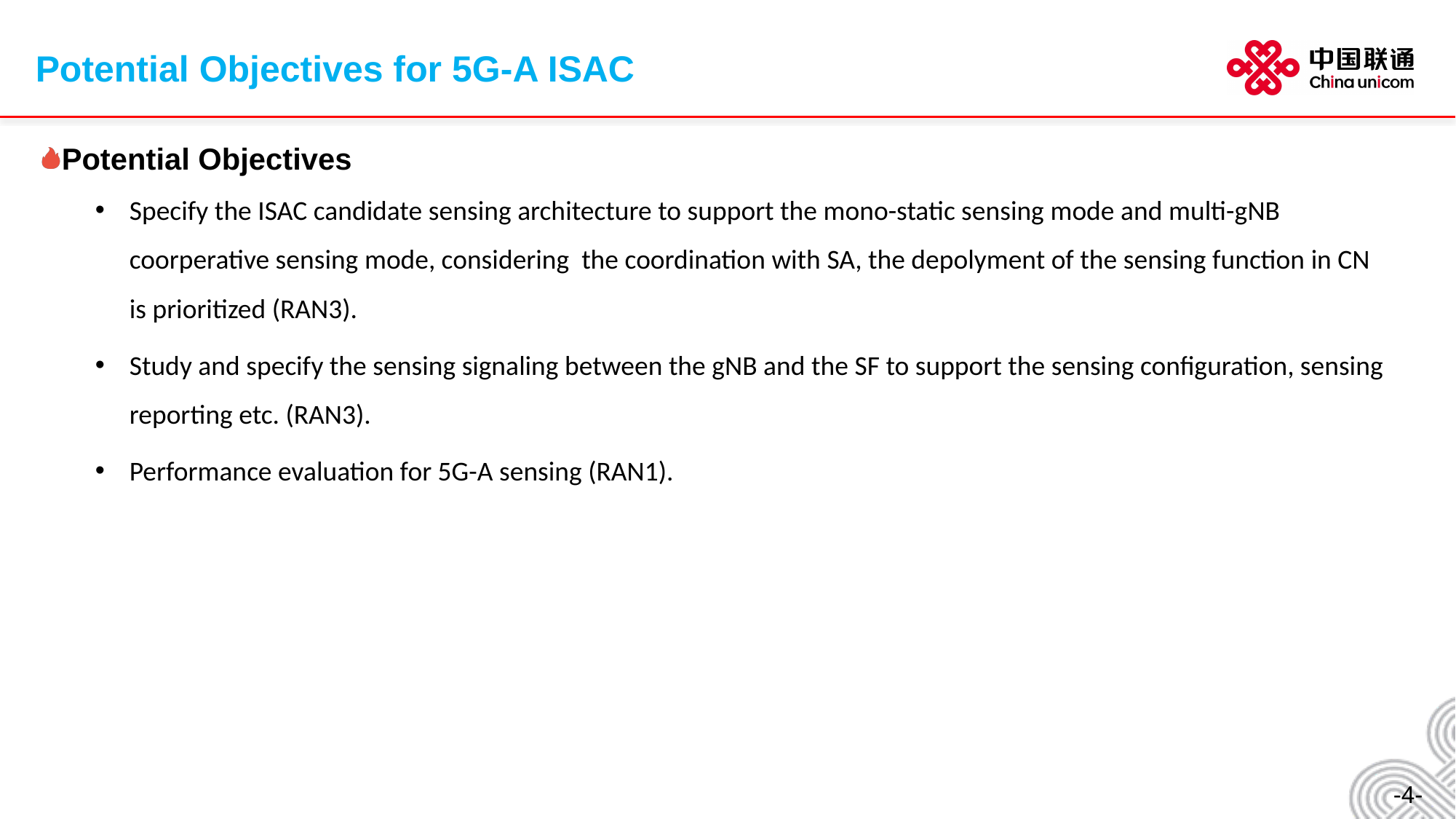

Potential Objectives for 5G-A ISAC
Potential Objectives
Specify the ISAC candidate sensing architecture to support the mono-static sensing mode and multi-gNB coorperative sensing mode, considering  the coordination with SA, the depolyment of the sensing function in CN is prioritized (RAN3).
Study and specify the sensing signaling between the gNB and the SF to support the sensing configuration, sensing reporting etc. (RAN3).
Performance evaluation for 5G-A sensing (RAN1).